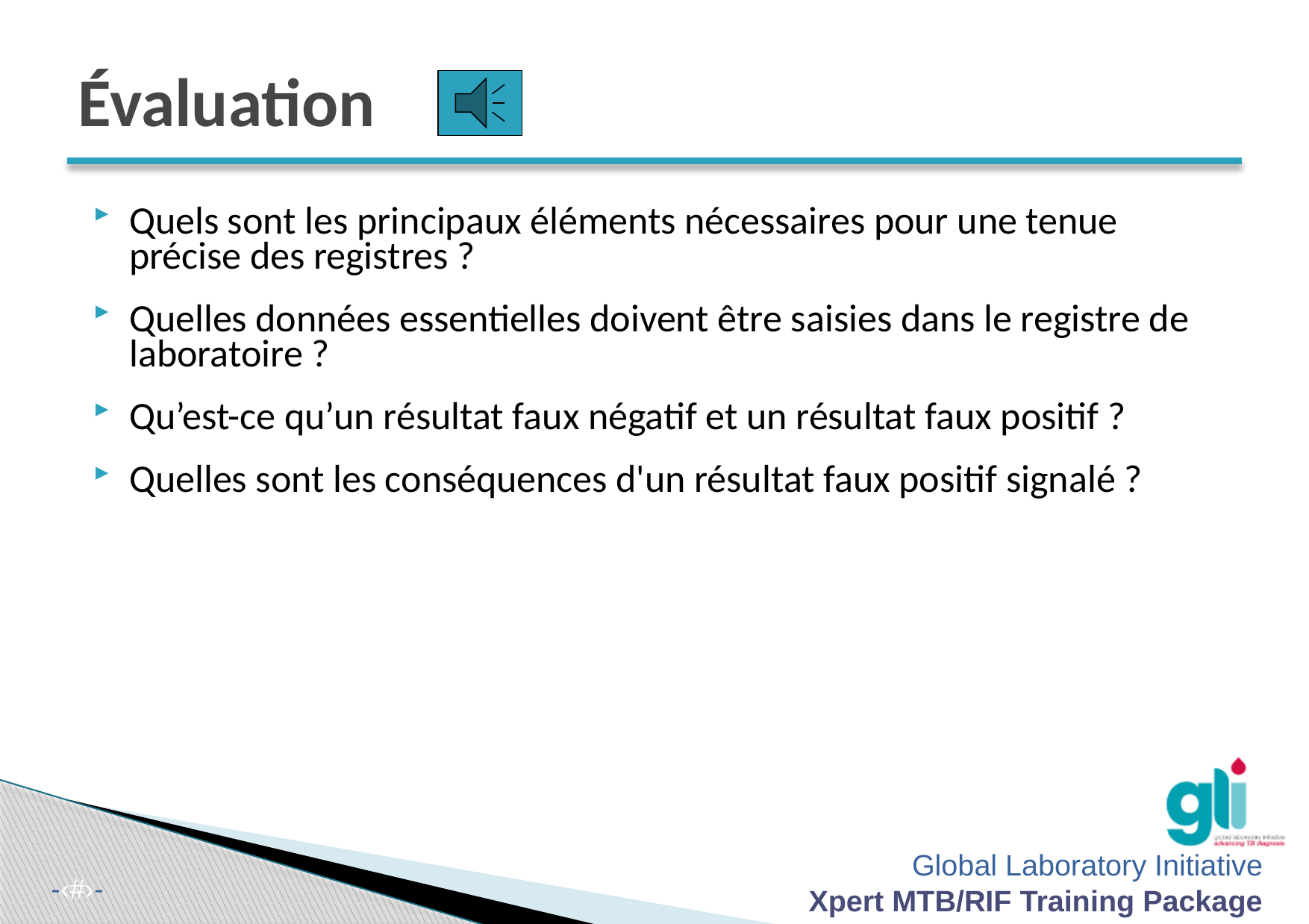

# Évaluation

Quels sont les principaux éléments nécessaires pour une tenue précise des registres ?
Quelles données essentielles doivent être saisies dans le registre de laboratoire ?
Qu’est-ce qu’un résultat faux négatif et un résultat faux positif ?
Quelles sont les conséquences d'un résultat faux positif signalé ?